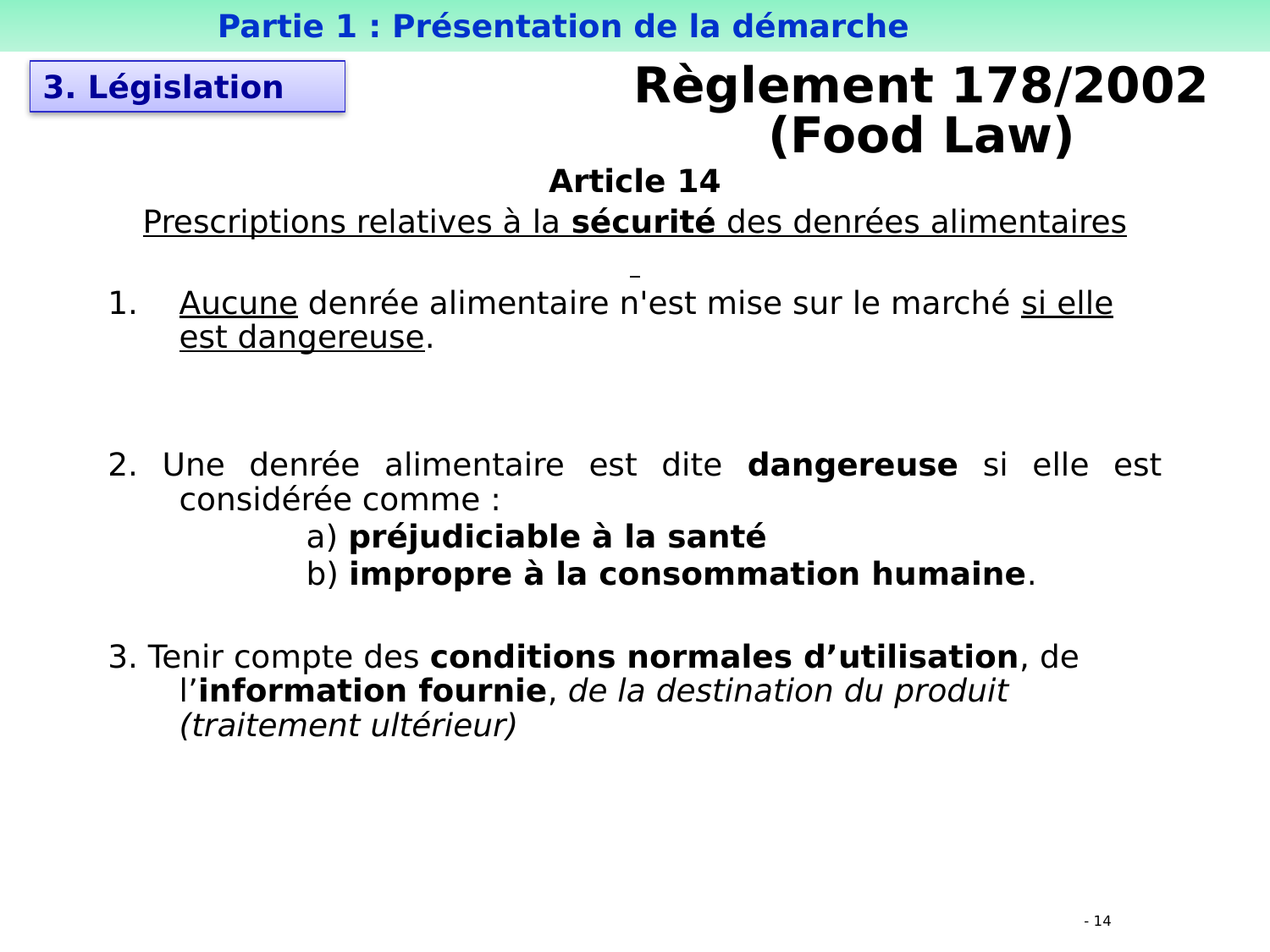

Partie 1 : Présentation de la démarche

Règlement 178/2002 (Food Law)
3. Législation
Article 14
Prescriptions relatives à la sécurité des denrées alimentaires

Aucune denrée alimentaire n'est mise sur le marché si elle est dangereuse.

2. Une denrée alimentaire est dite dangereuse si elle est considérée comme :
		a) préjudiciable à la santé
		b) impropre à la consommation humaine.

3. Tenir compte des conditions normales d’utilisation, de l’information fournie, de la destination du produit (traitement ultérieur)